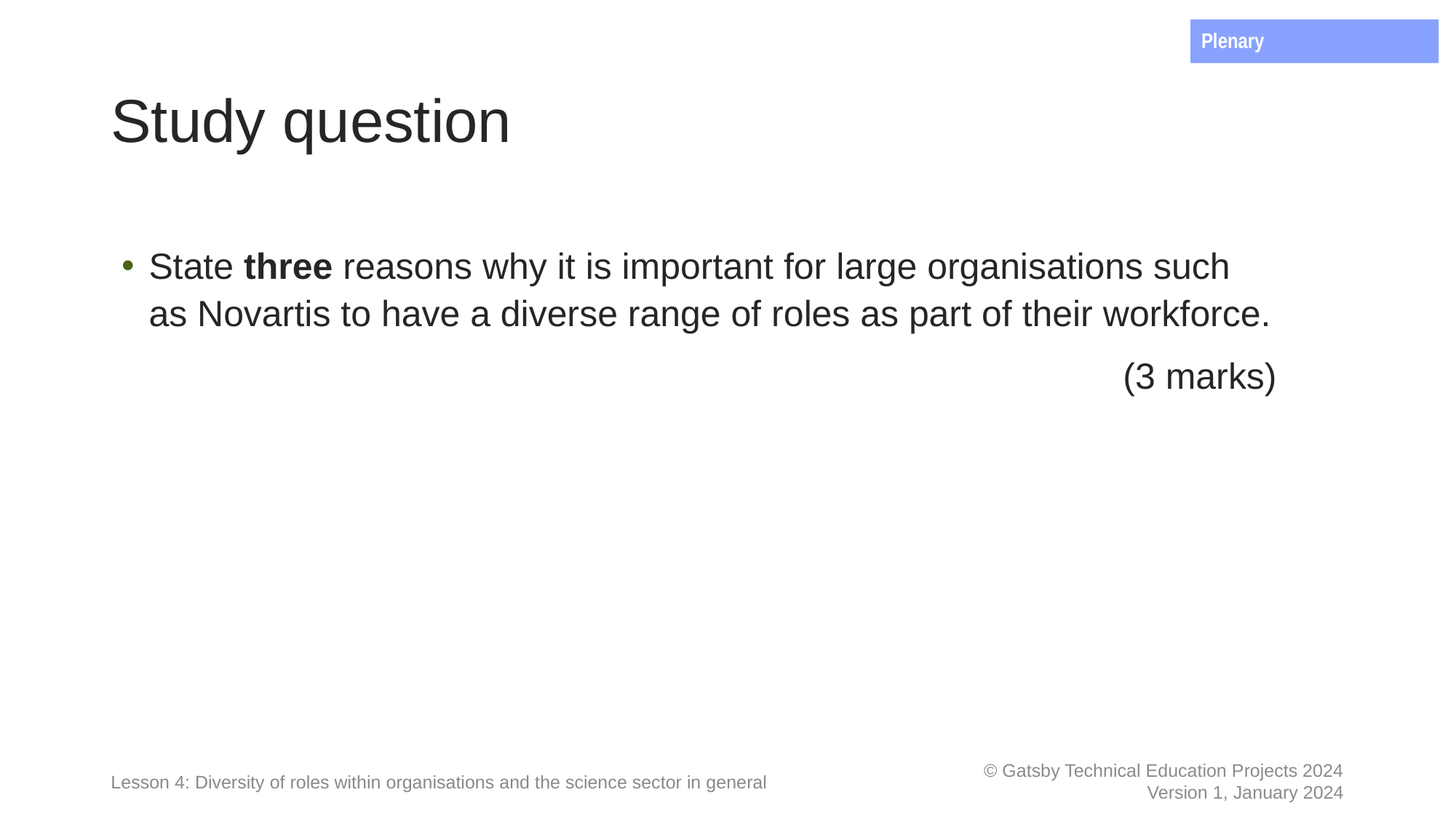

Plenary
# Study question
State three reasons why it is important for large organisations such as Novartis to have a diverse range of roles as part of their workforce.
(3 marks)

Lesson 4: Diversity of roles within organisations and the science sector in general